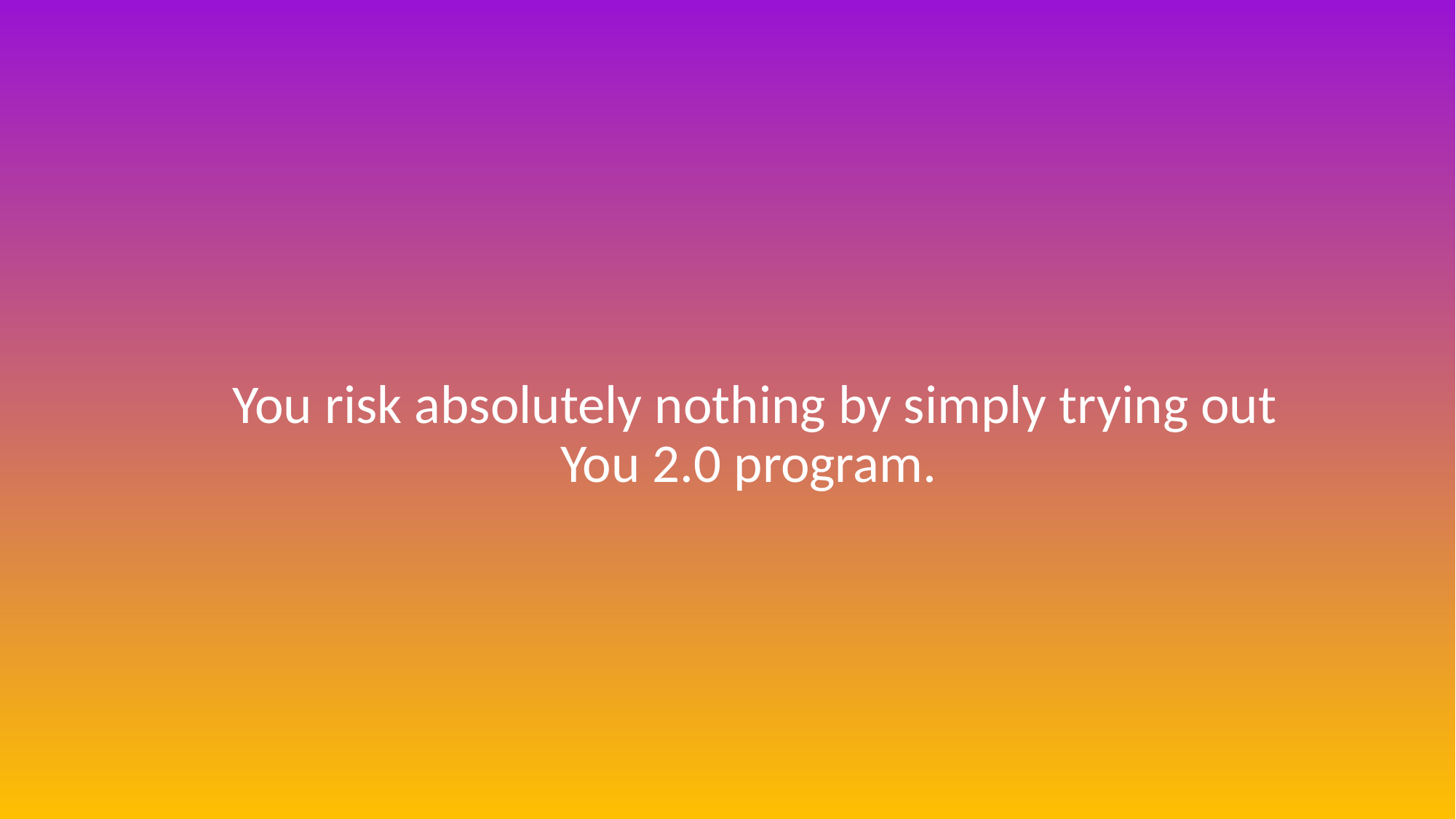

# You risk absolutely nothing by simply trying out You 2.0 program.